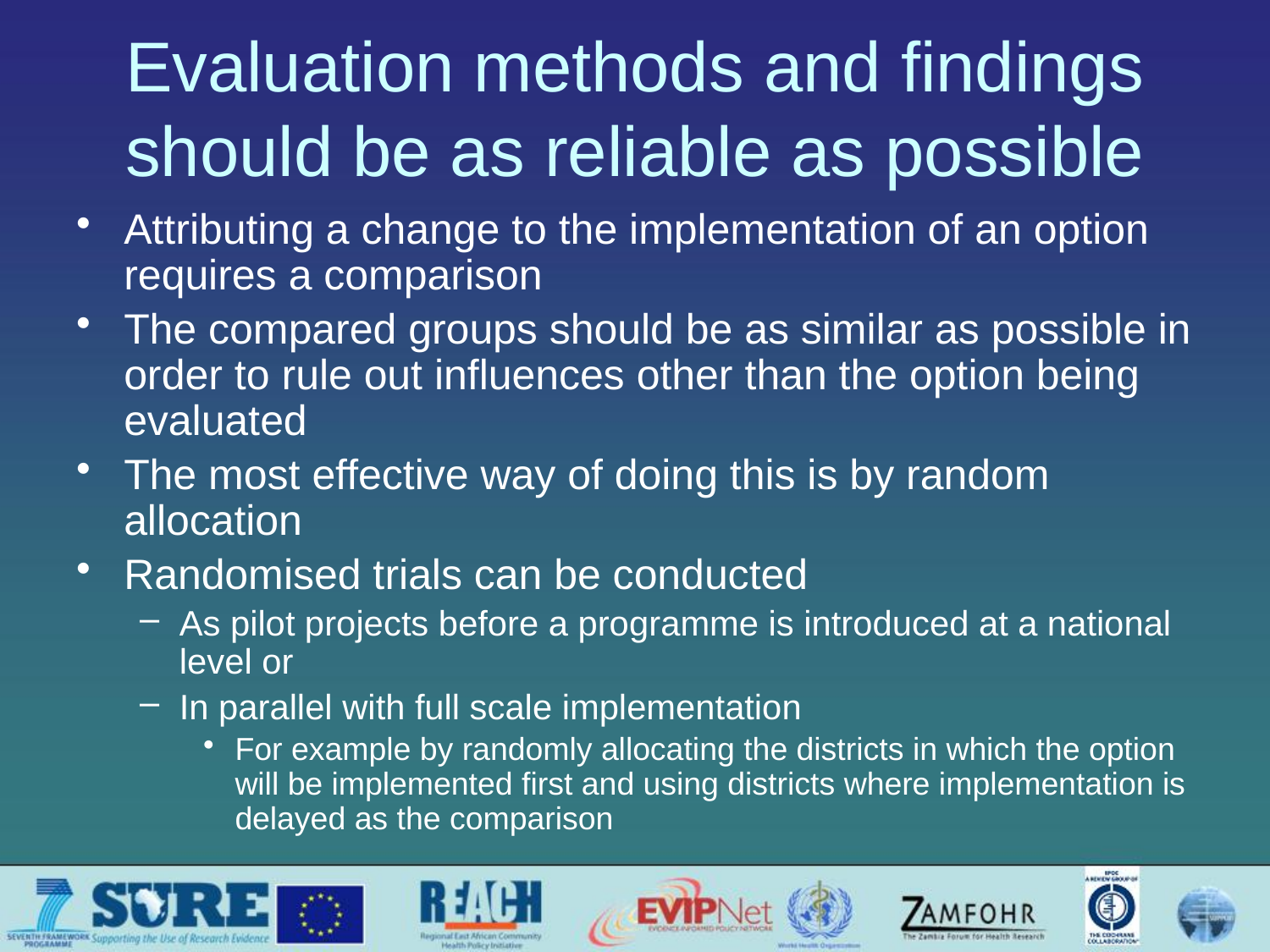

# Evaluation methods and findings should be as reliable as possible
Attributing a change to the implementation of an option requires a comparison
The compared groups should be as similar as possible in order to rule out influences other than the option being evaluated
The most effective way of doing this is by random allocation
Randomised trials can be conducted
As pilot projects before a programme is introduced at a national level or
In parallel with full scale implementation
For example by randomly allocating the districts in which the option will be implemented first and using districts where implementation is delayed as the comparison